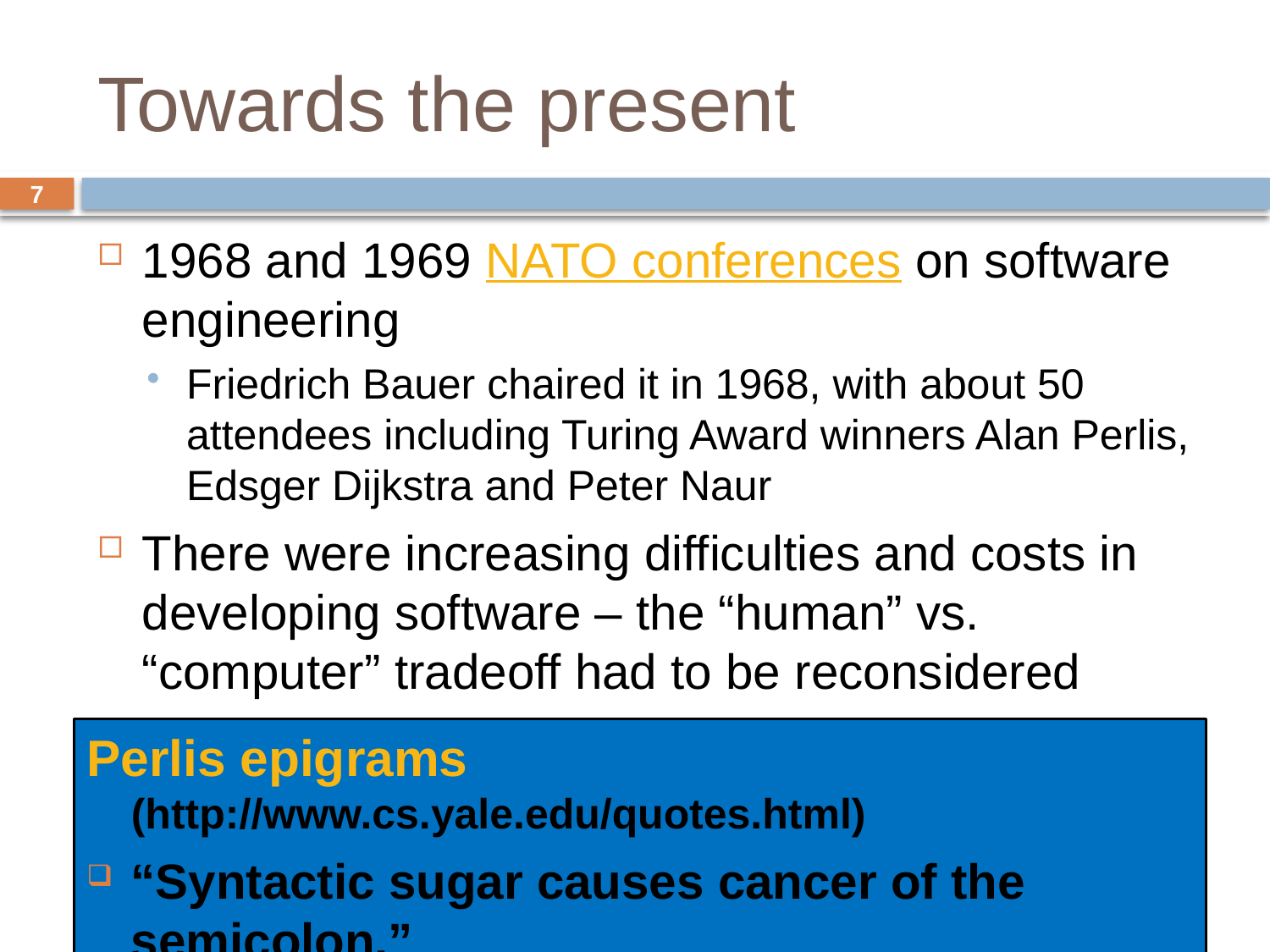

# Towards the present
7
1968 and 1969 NATO conferences on software engineering
Friedrich Bauer chaired it in 1968, with about 50 attendees including Turing Award winners Alan Perlis, Edsger Dijkstra and Peter Naur
There were increasing difficulties and costs in developing software – the “human” vs. “computer” tradeoff had to be reconsidered
Perlis epigrams (http://www.cs.yale.edu/quotes.html)
“Syntactic sugar causes cancer of the semicolon.”
503 11sp © UW CSE  • D. Notkin